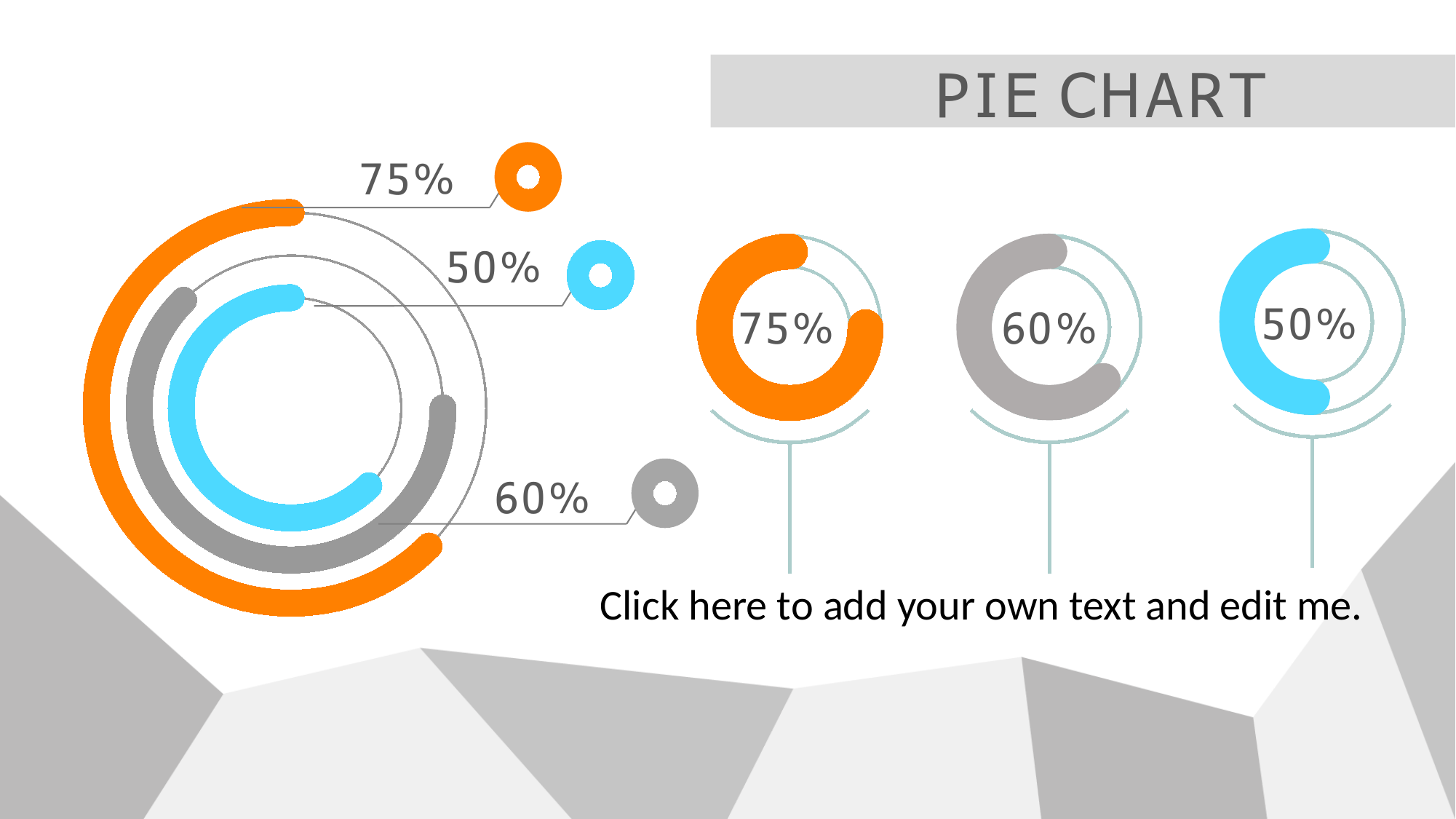

PIE CHART

75%

50%

50%
75%
60%

60%
Click here to add your own text and edit me.